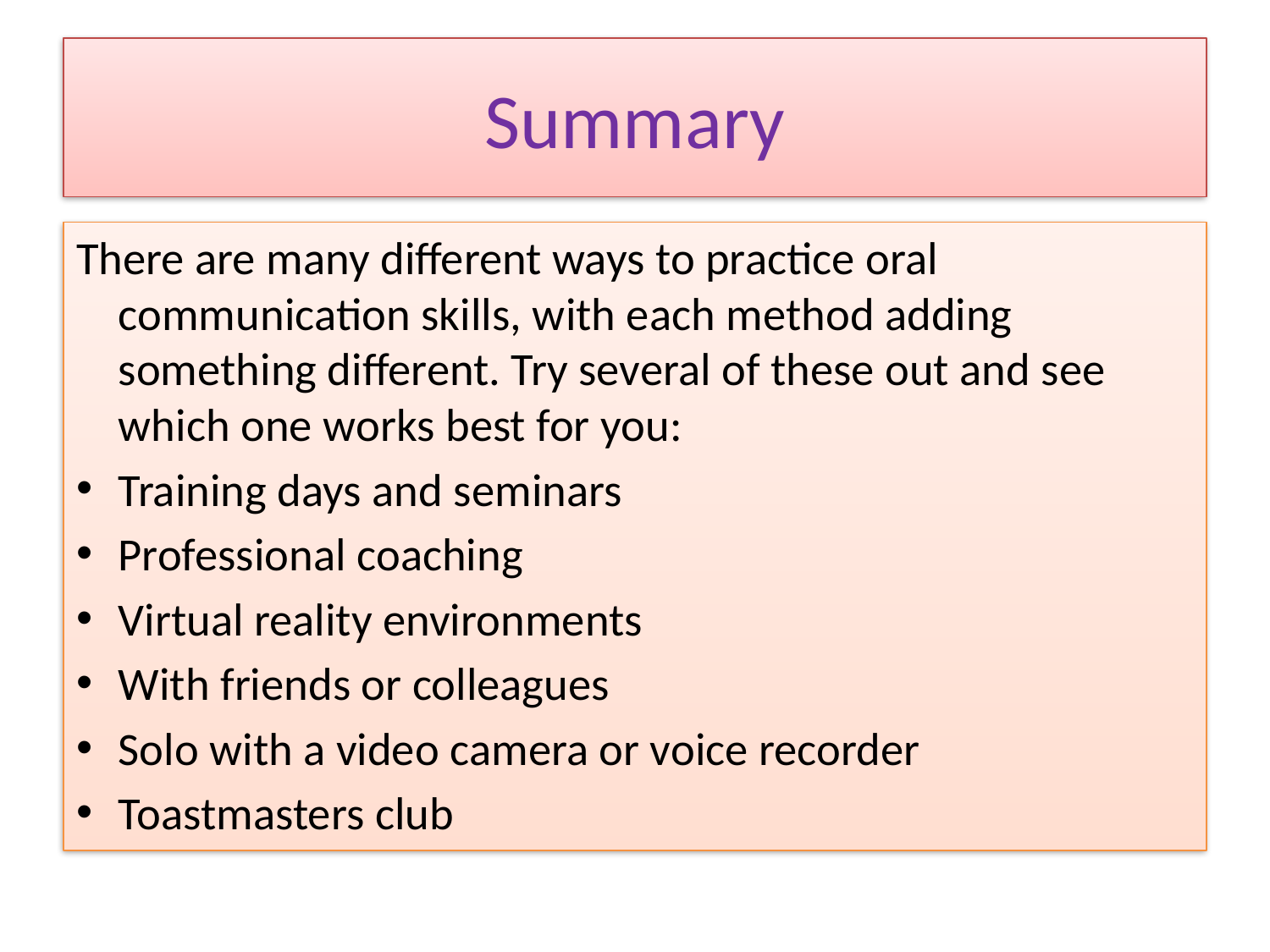

# Summary
There are many different ways to practice oral communication skills, with each method adding something different. Try several of these out and see which one works best for you:
Training days and seminars
Professional coaching
Virtual reality environments
With friends or colleagues
Solo with a video camera or voice recorder
Toastmasters club